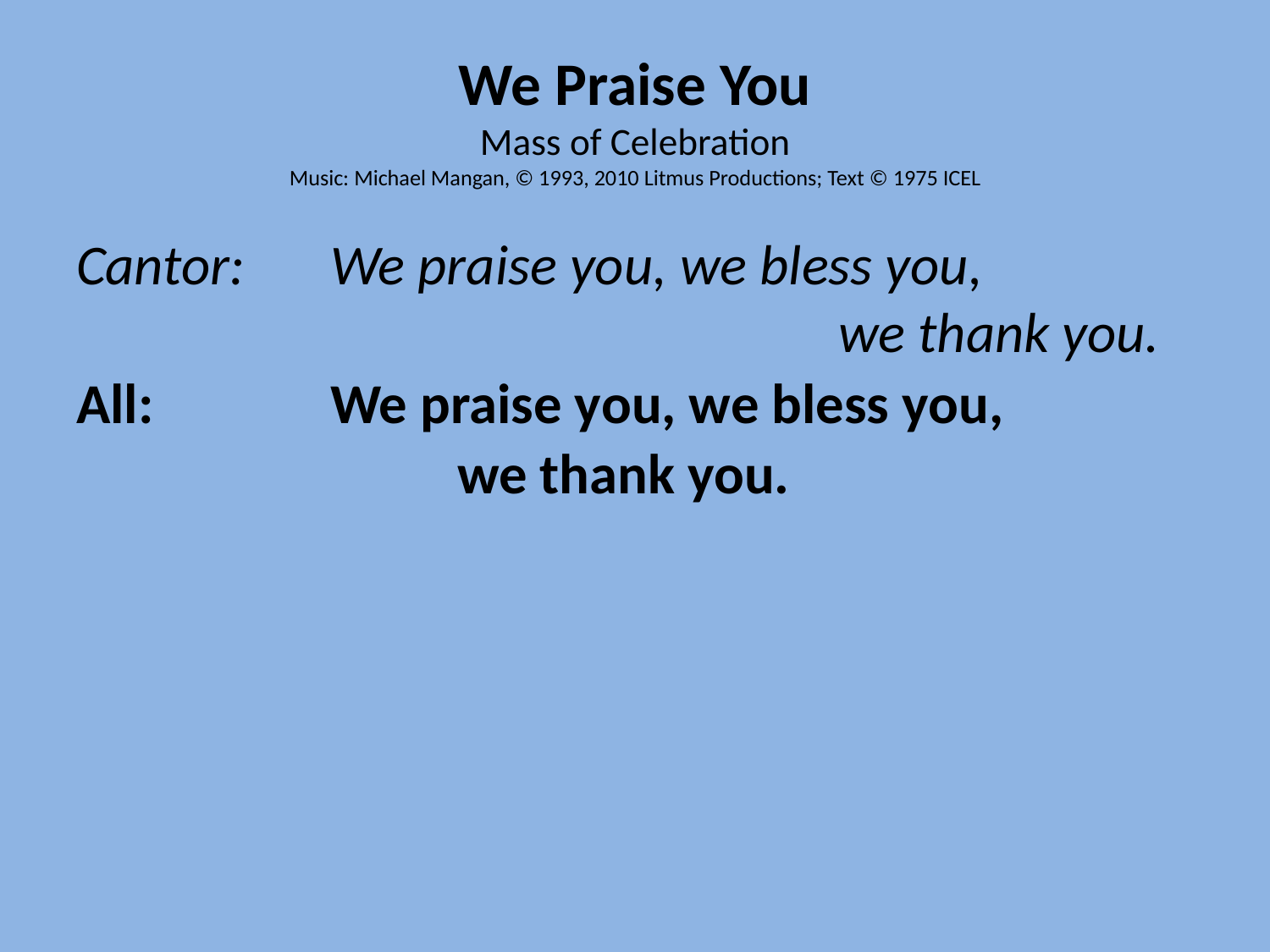

# We Praise You Mass of Celebration Music: Michael Mangan, © 1993, 2010 Litmus Productions; Text © 1975 ICEL
Cantor: 	We praise you, we bless you, 				 			we thank you.
All: 		We praise you, we bless you,
			we thank you.